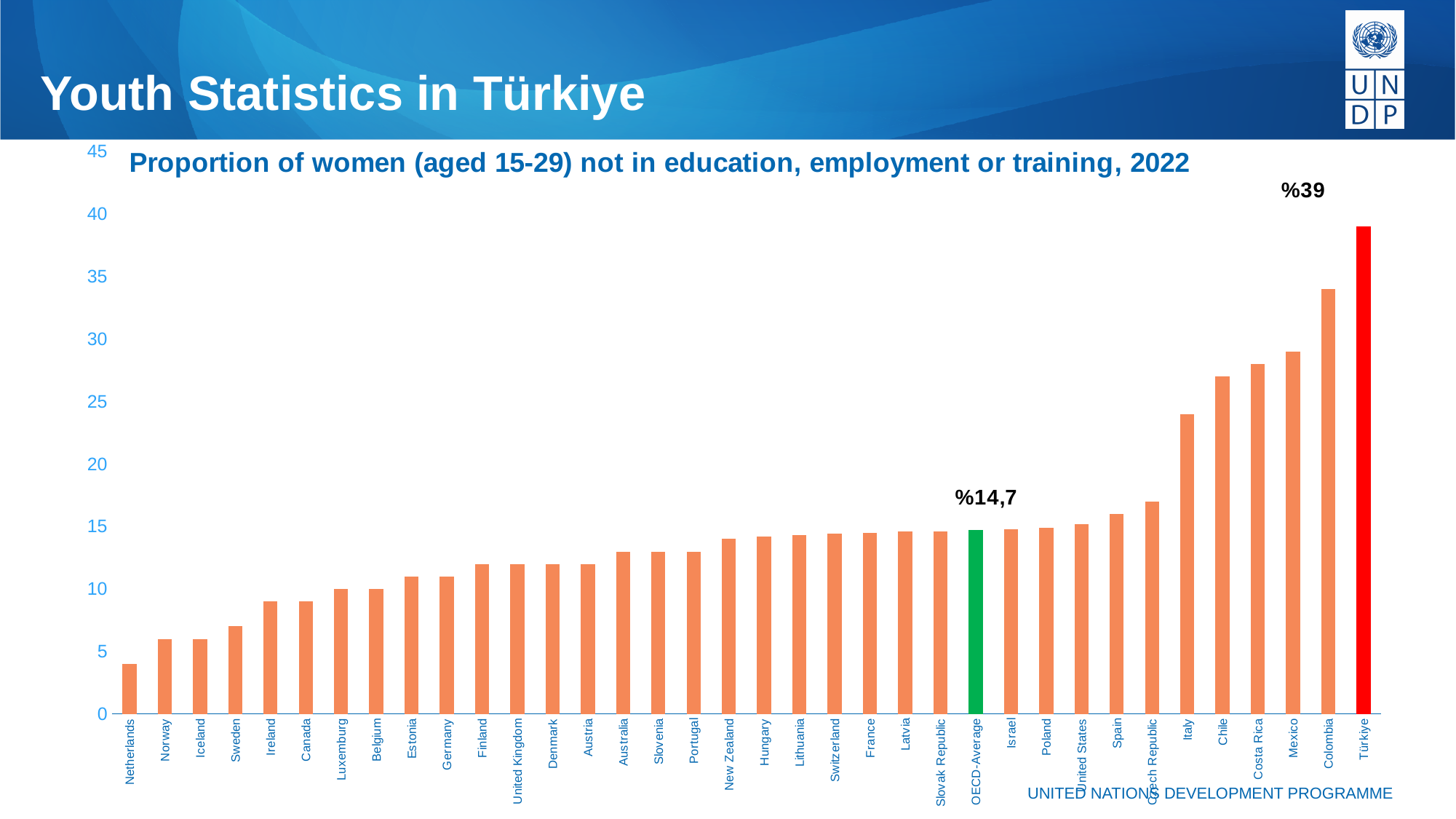

Youth Statistics in Türkiye

### Chart

| Category | Series 1 |
|---|---|
| Netherlands | 4.0 |
| Norway | 6.0 |
| Iceland | 6.0 |
| Sweden | 7.0 |
| Ireland | 9.0 |
| Canada | 9.0 |
| Luxemburg | 10.0 |
| Belgium | 10.0 |
| Estonia | 11.0 |
| Germany | 11.0 |
| Finland | 12.0 |
| United Kingdom | 12.0 |
| Denmark | 12.0 |
| Austria | 12.0 |
| Australia | 13.0 |
| Slovenia | 13.0 |
| Portugal | 13.0 |
| New Zealand | 14.0 |
| Hungary | 14.2 |
| Lithuania | 14.3 |
| Switzerland | 14.4 |
| France | 14.5 |
| Latvia | 14.6 |
| Slovak Republic | 14.6 |
| OECD-Average | 14.7 |
| Israel | 14.8 |
| Poland | 14.9 |
| United States | 15.2 |
| Spain | 16.0 |
| Czech Republic | 17.0 |
| Italy | 24.0 |
| Chile | 27.0 |
| Costa Rica | 28.0 |
| Mexico | 29.0 |
| Colombia | 34.0 |
| Türkiye | 39.0 |